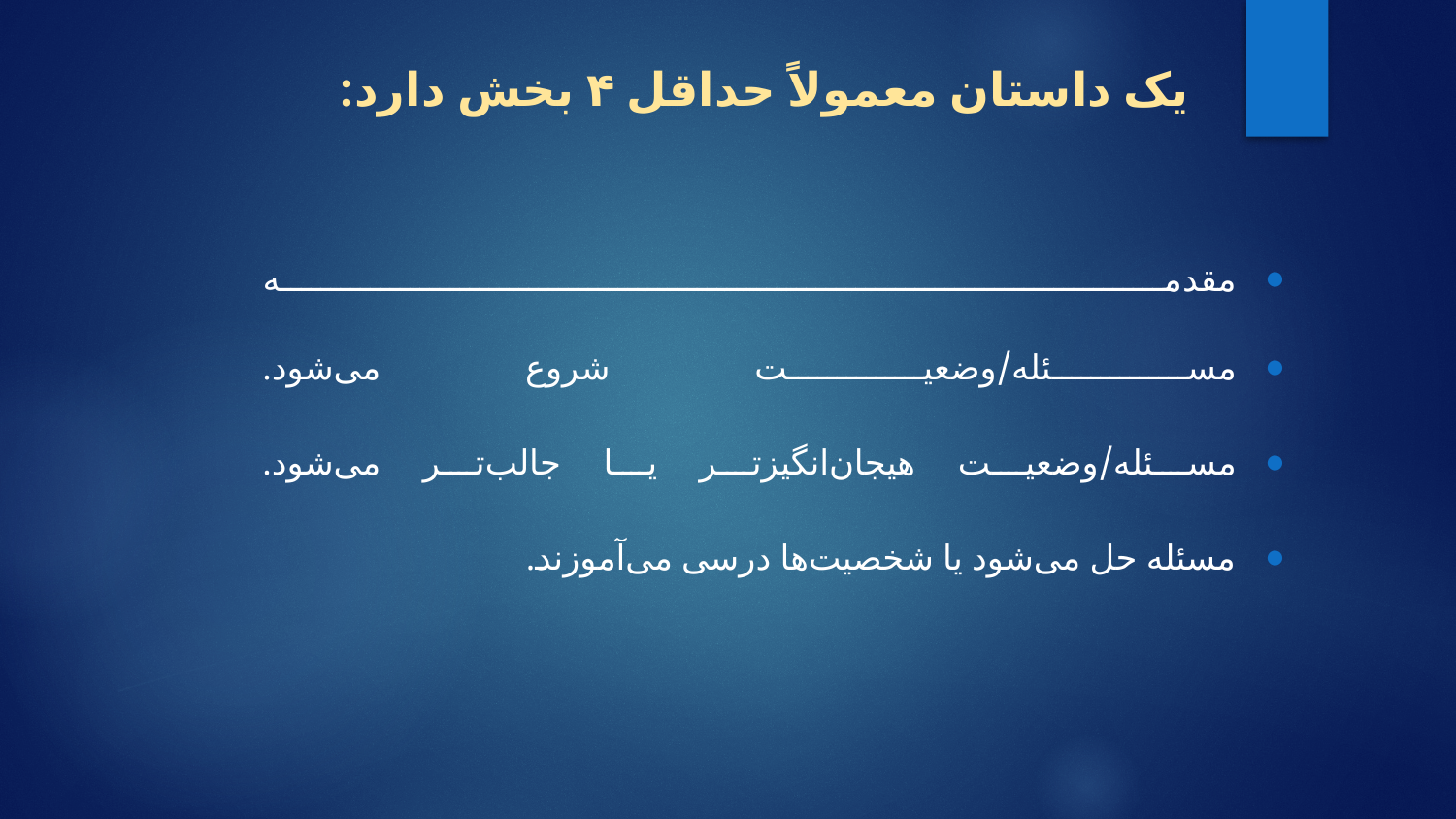

# یک داستان معمولاً حداقل ۴ بخش دارد:

مقدمه
مسئله/وضعیت شروع می‌شود.
مسئله/وضعیت هیجان‌انگیزتر یا جالب‌تر می‌شود.
مسئله حل می‌شود یا شخصیت‌ها درسی می‌آموزند.